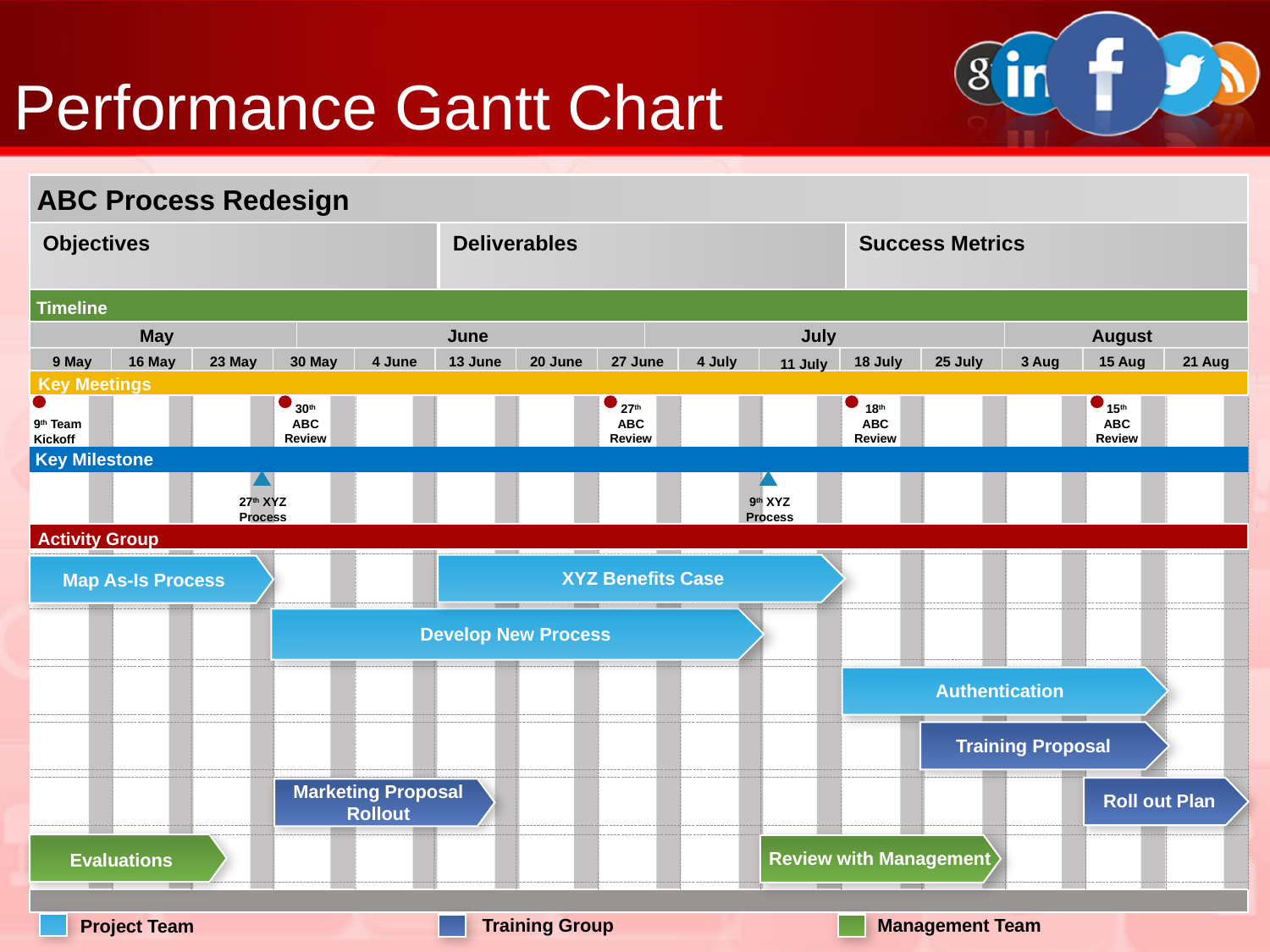

Performance Gantt Chart

Review with Management

ABC Process Redesign
Deliverables
Success Metrics
Objectives
Timeline
May
June
July
August
Key Meetings
XYZ Benefits Case
Map As-Is Process
Develop New Process
Authentication
Training Proposal
Marketing Proposal Rollout
Roll out Plan
Evaluations
Key Milestone
Activity Group
30th ABC Review
27th ABC Review
18th ABC Review
15th ABC Review
9th Team Kickoff
27th XYZ Process
9th XYZ Process
9 May
16 May
23 May
30 May
4 June
13 June
20 June
27 June
4 July
18 July
25 July
3 Aug
15 Aug
21 Aug
11 July
Training Group
Management Team
Project Team